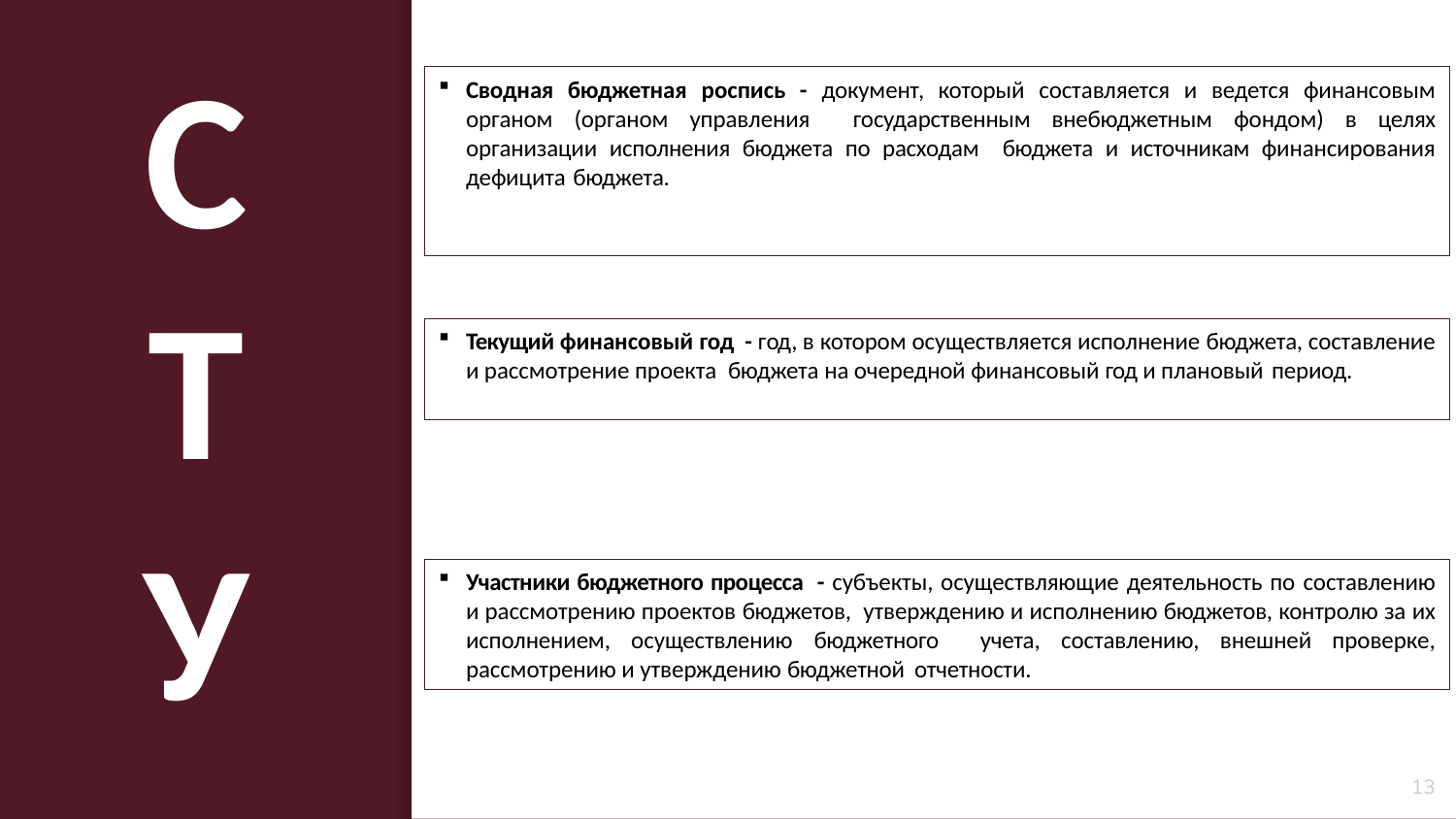

С
Сводная бюджетная роспись - документ, который составляется и ведется финансовым органом (органом управления  государственным внебюджетным фондом) в целях организации исполнения бюджета по расходам  бюджета и источникам финансирования дефицита бюджета.

Т
Текущий финансовый год  - год, в котором осуществляется исполнение бюджета, составление и рассмотрение проекта  бюджета на очередной финансовый год и плановый период.

У
Участники бюджетного процесса  - субъекты, осуществляющие деятельность по составлению и рассмотрению проектов бюджетов,  утверждению и исполнению бюджетов, контролю за их исполнением, осуществлению бюджетного  учета, составлению, внешней проверке, рассмотрению и утверждению бюджетной отчетности.
13